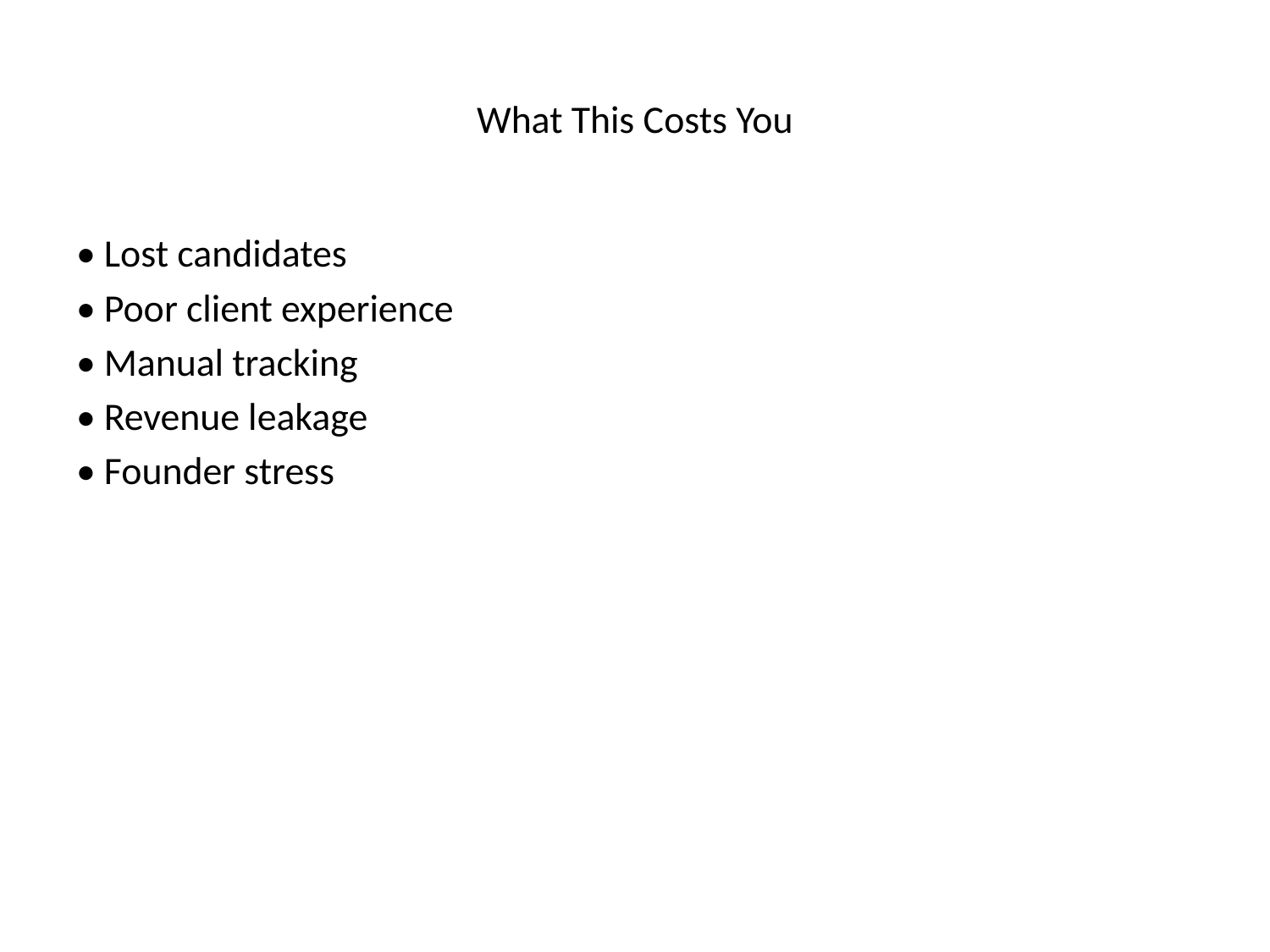

# What This Costs You
• Lost candidates
• Poor client experience
• Manual tracking
• Revenue leakage
• Founder stress